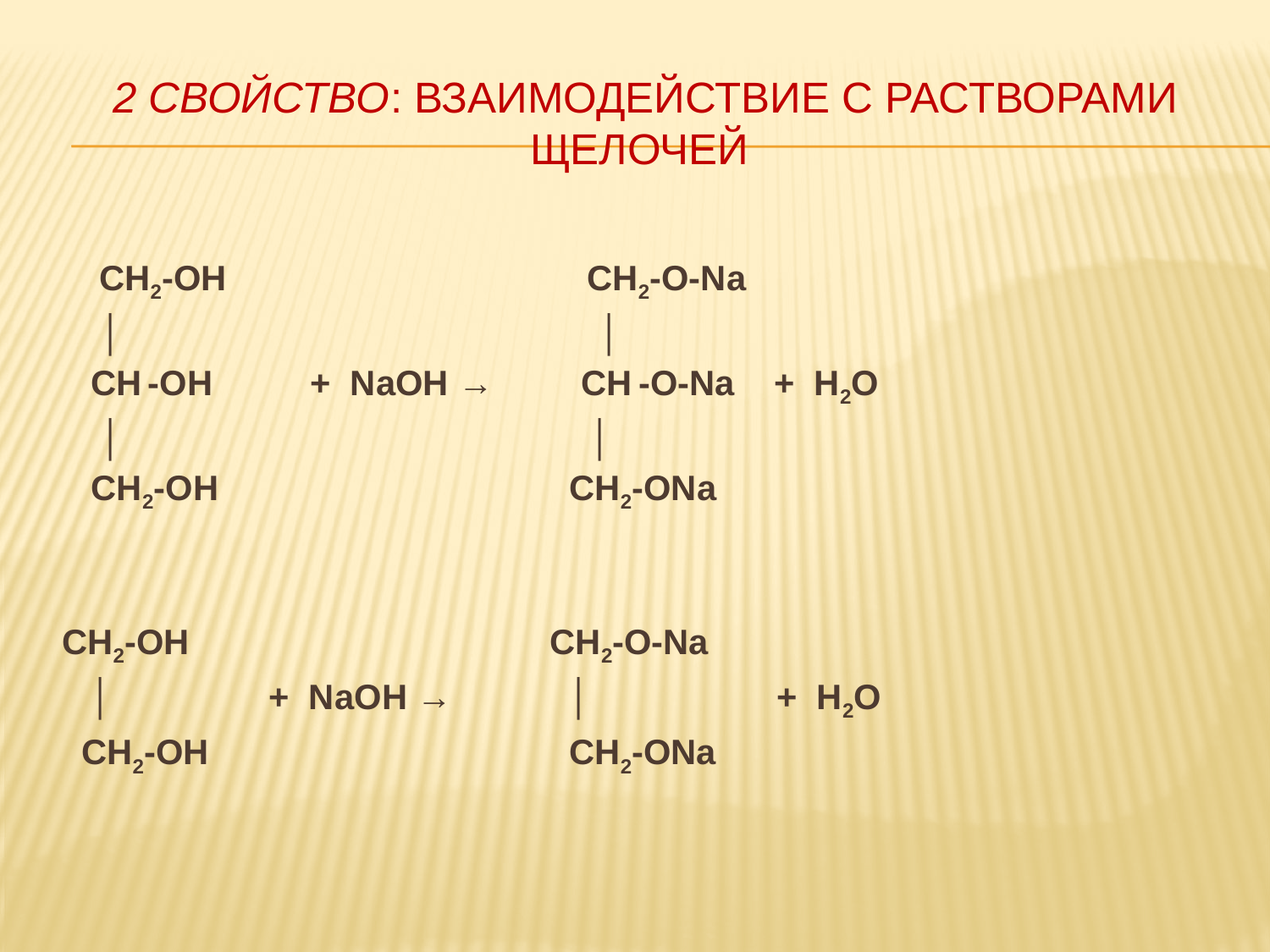

# 2 свойство: взаимодействие с растворами щелочей
   CH2-OH                                     CH2-O-Na
     │                                                 │
    CH -OH          +  NaOH →         CH -O-Na    +  H2O
     │                                                │
    CH2-OH                                    CH2-ONa

 CH2-OH                                     CH2-O-Na
    │                +  NaOH →            │                   +  H2O
   CH2-OH                                     CH2-ONa